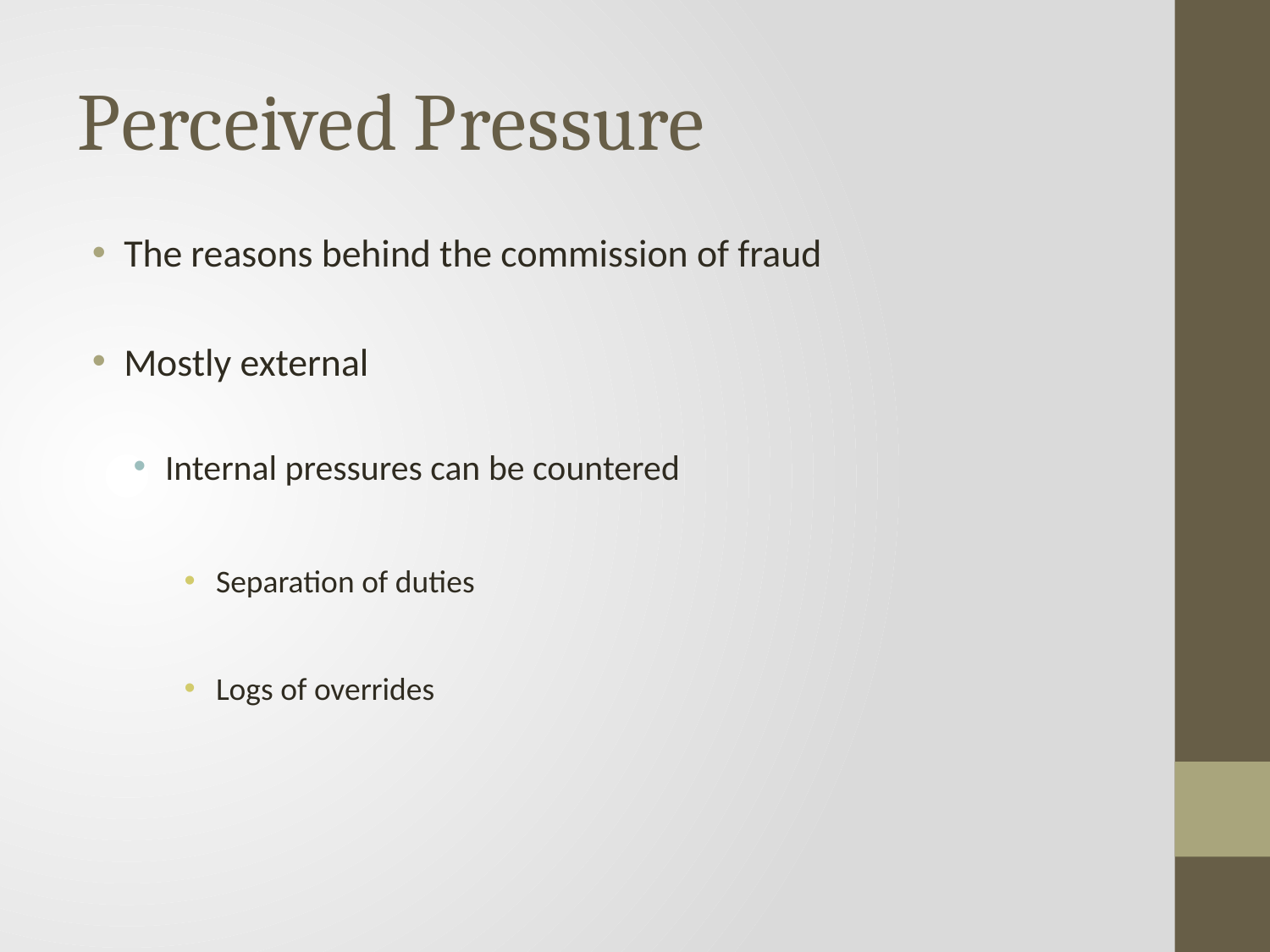

# Perceived Pressure
The reasons behind the commission of fraud

Mostly external

Internal pressures can be countered

Separation of duties

Logs of overrides